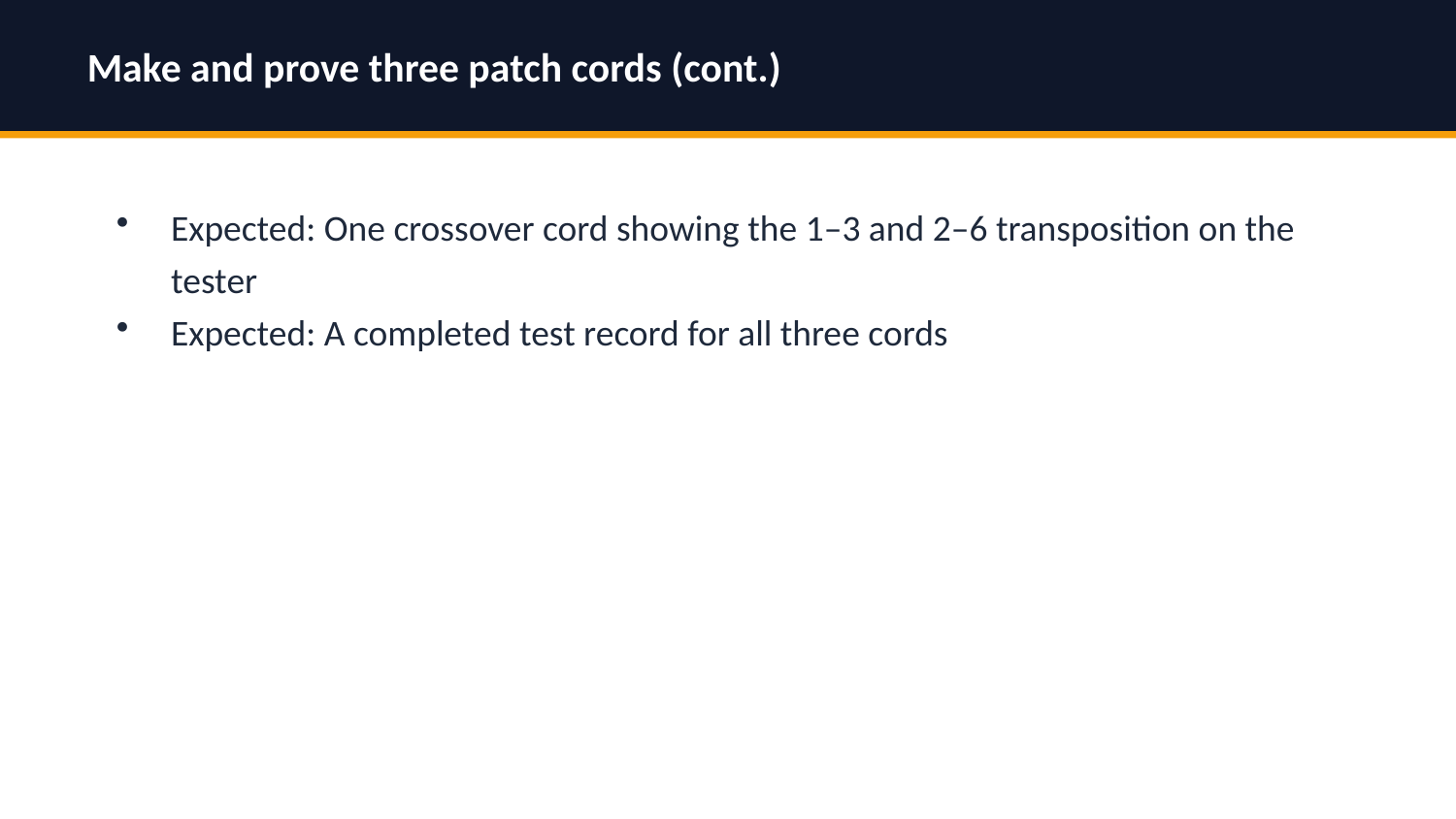

Make and prove three patch cords (cont.)

Expected: One crossover cord showing the 1–3 and 2–6 transposition on the tester
Expected: A completed test record for all three cords